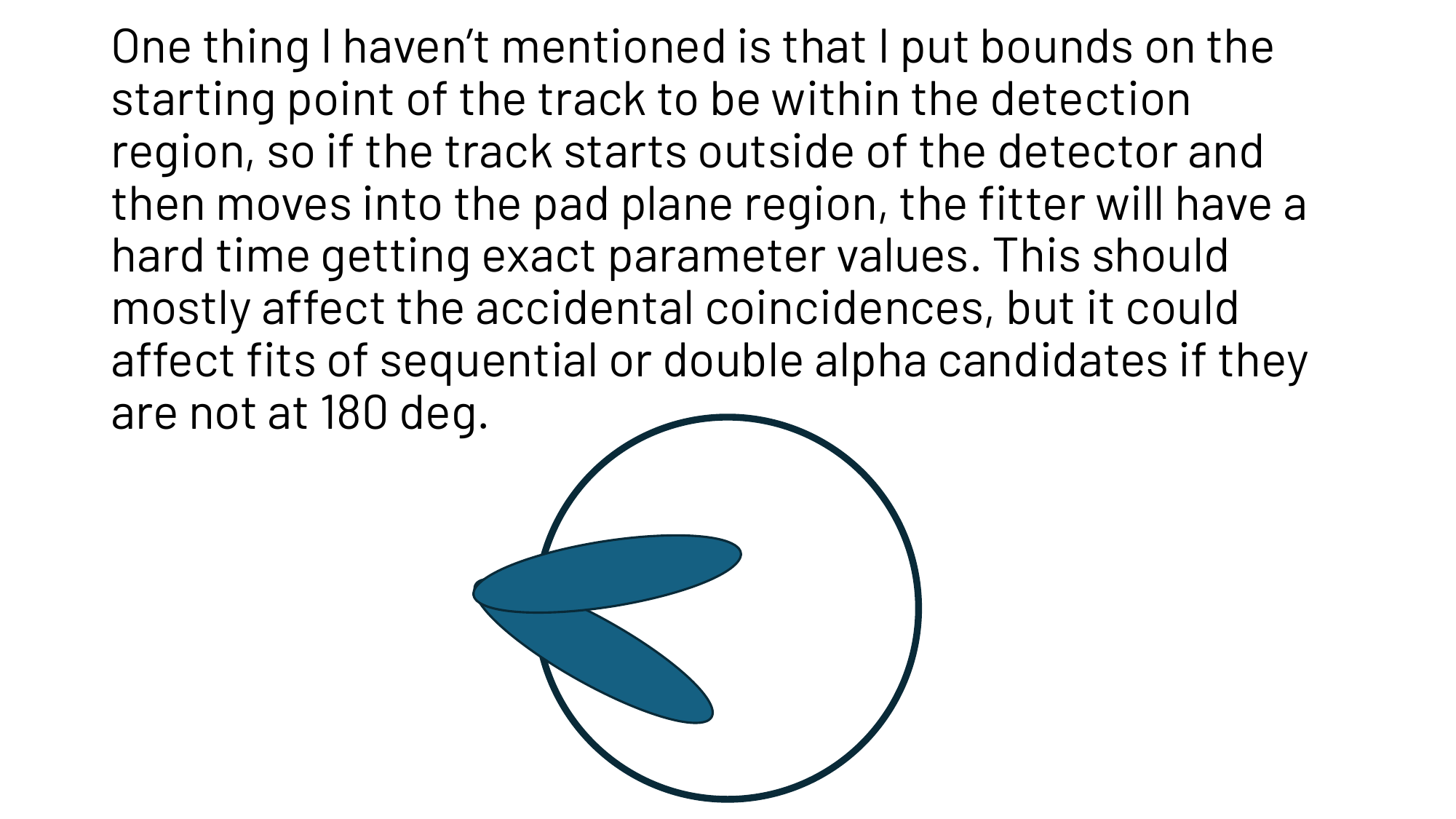

# One thing I haven’t mentioned is that I put bounds on the starting point of the track to be within the detection region, so if the track starts outside of the detector and then moves into the pad plane region, the fitter will have a hard time getting exact parameter values. This should mostly affect the accidental coincidences, but it could affect fits of sequential or double alpha candidates if they are not at 180 deg.